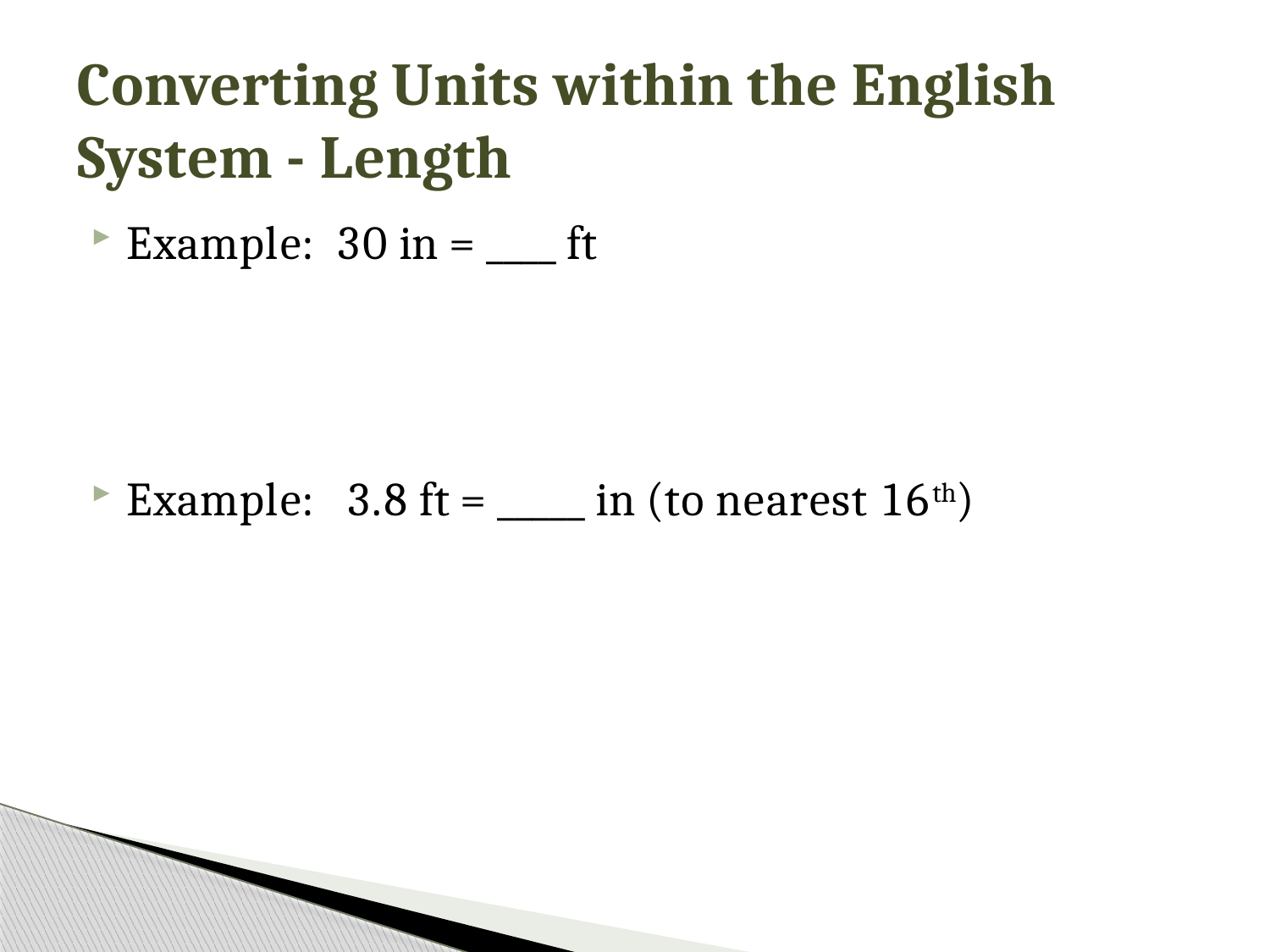

# Converting Units within the English System - Length
Example:  30 in = ____ ft

Example:   3.8 ft = _____ in (to nearest 16th)